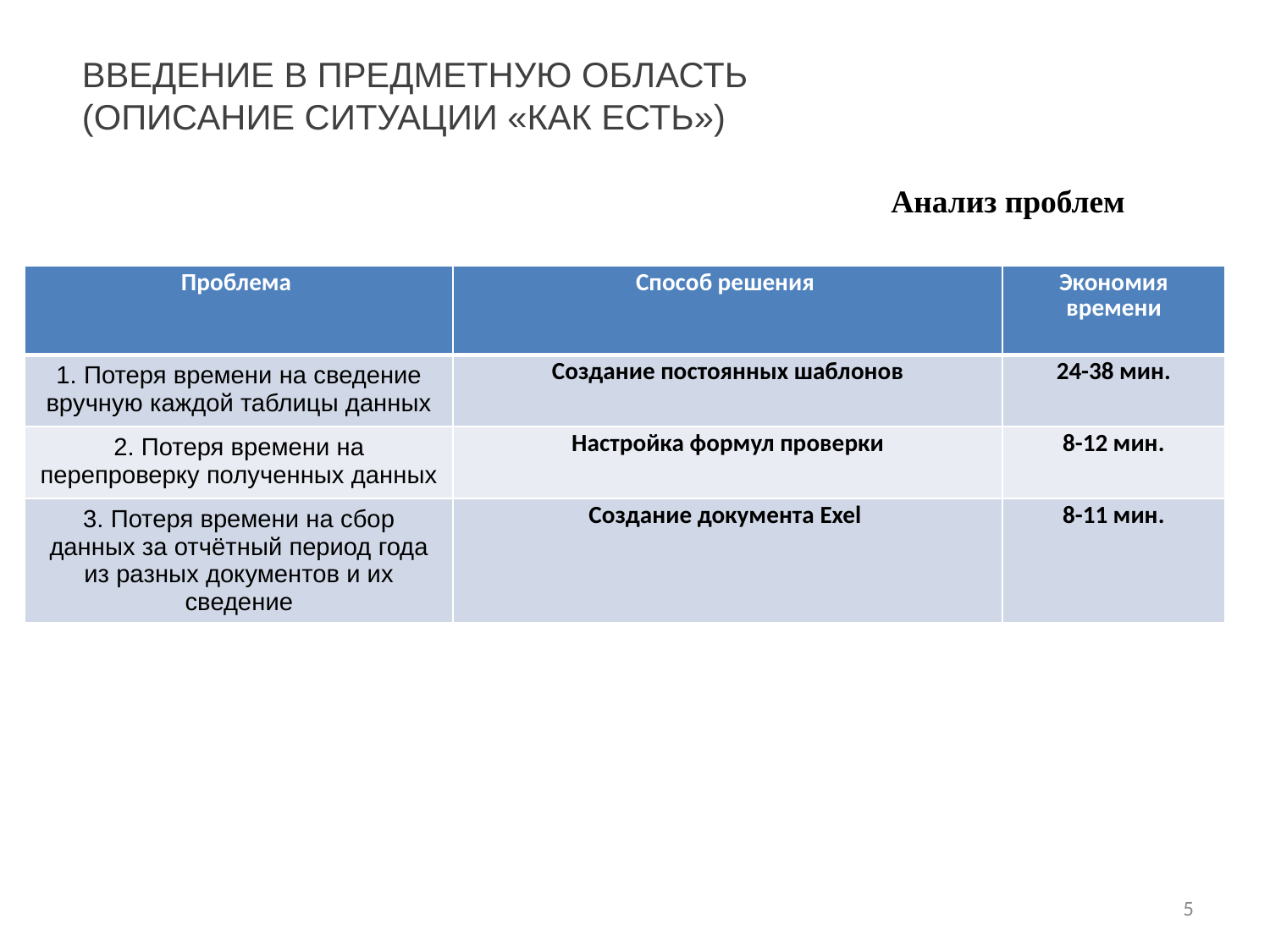

Введение в предметную область
(описание ситуации «как есть»)
Анализ проблем
| Проблема | Способ решения | Экономия времени |
| --- | --- | --- |
| 1. Потеря времени на сведение вручную каждой таблицы данных | Создание постоянных шаблонов | 24-38 мин. |
| 2. Потеря времени на перепроверку полученных данных | Настройка формул проверки | 8-12 мин. |
| 3. Потеря времени на сбор данных за отчётный период года из разных документов и их сведение | Создание документа Exel | 8-11 мин. |
5